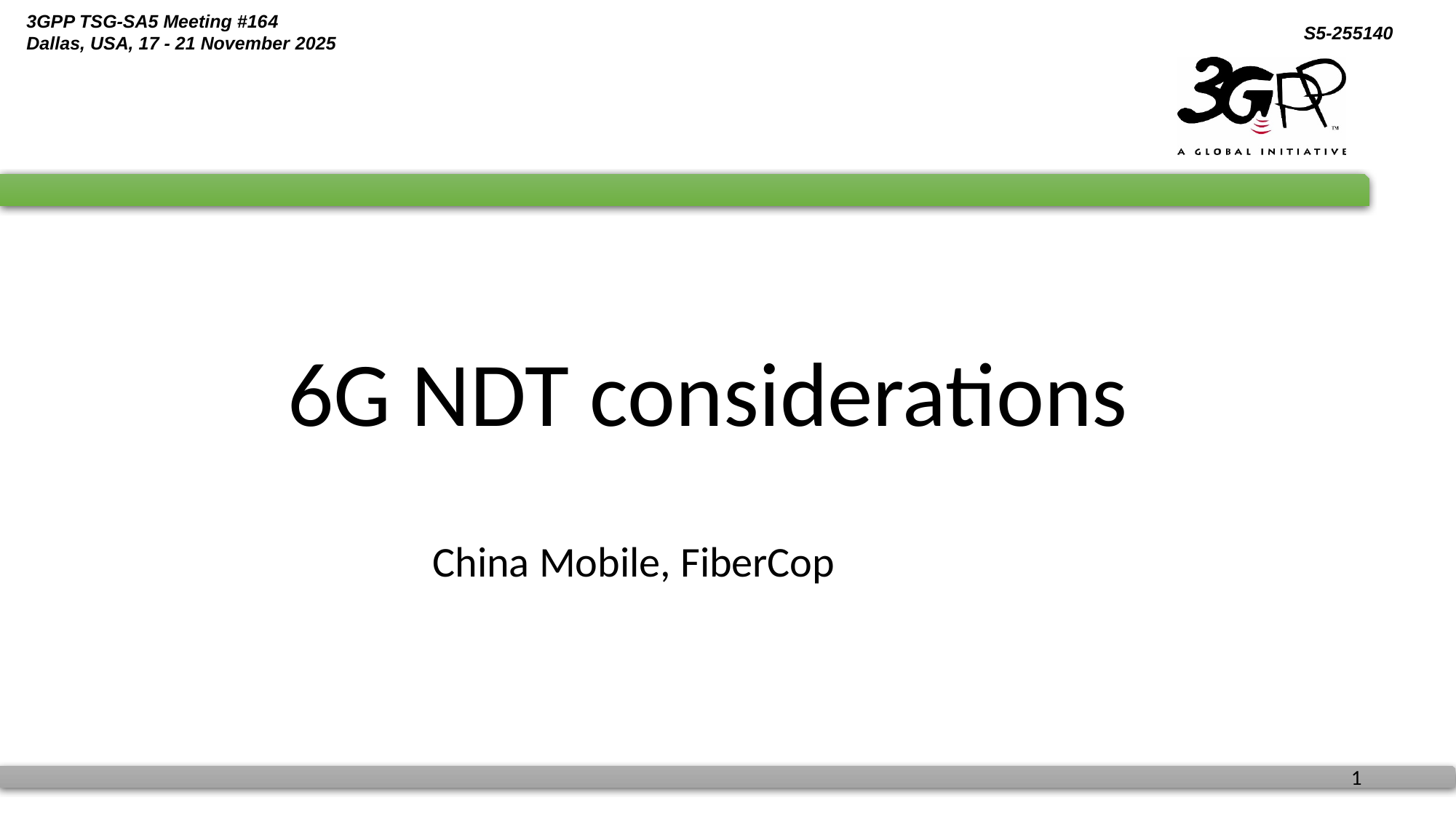

# 6G NDT considerations
China Mobile, FiberCop